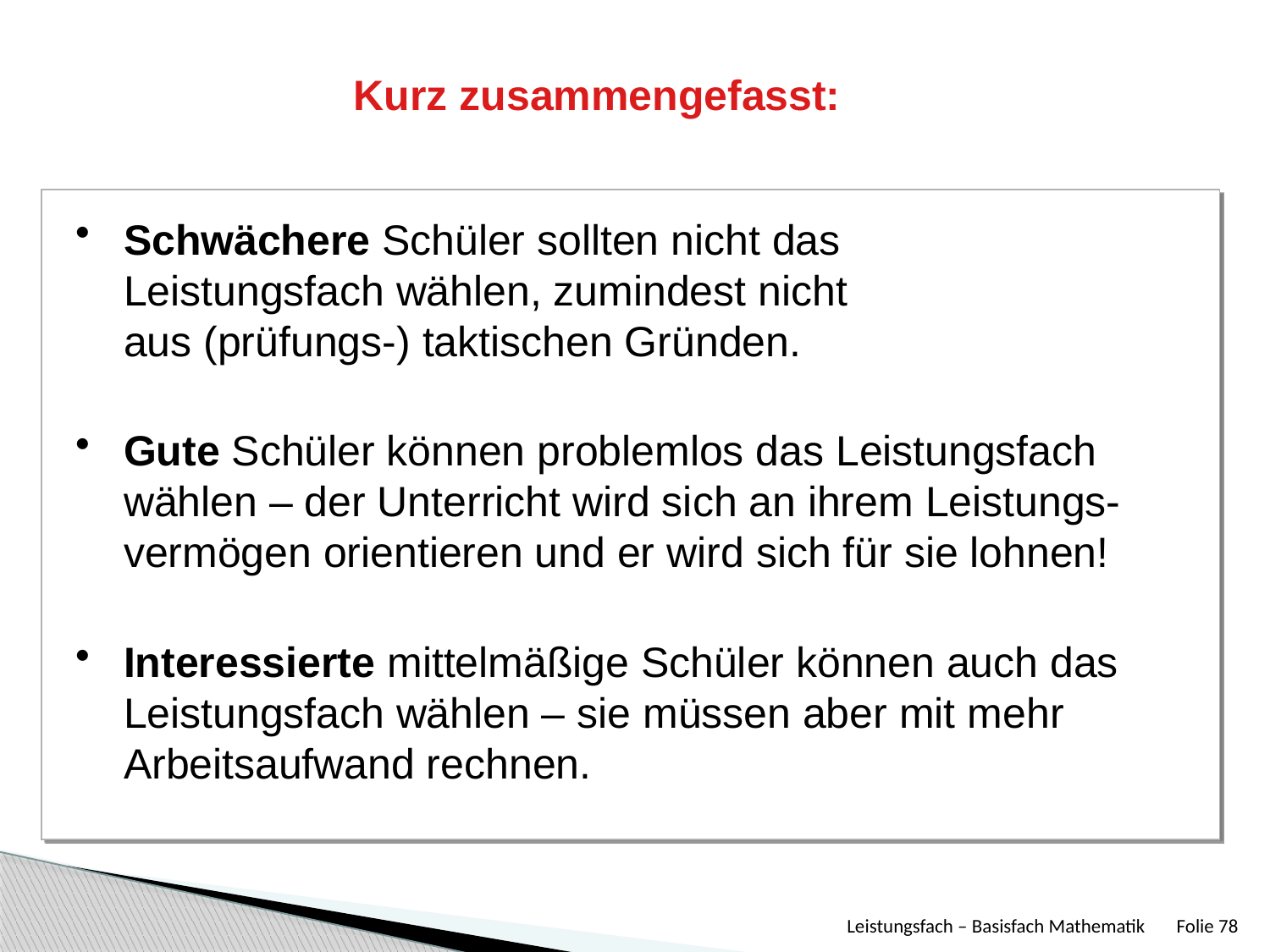

Kurz zusammengefasst:

Schwächere Schüler sollten nicht das
Leistungsfach wählen, zumindest nicht
aus (prüfungs-) taktischen Gründen.
Gute Schüler können problemlos das Leistungsfach wählen – der Unterricht wird sich an ihrem Leistungs-vermögen orientieren und er wird sich für sie lohnen!
Interessierte mittelmäßige Schüler können auch das Leistungsfach wählen – sie müssen aber mit mehr Arbeitsaufwand rechnen.

Leistungsfach – Basisfach Mathematik
Folie 78